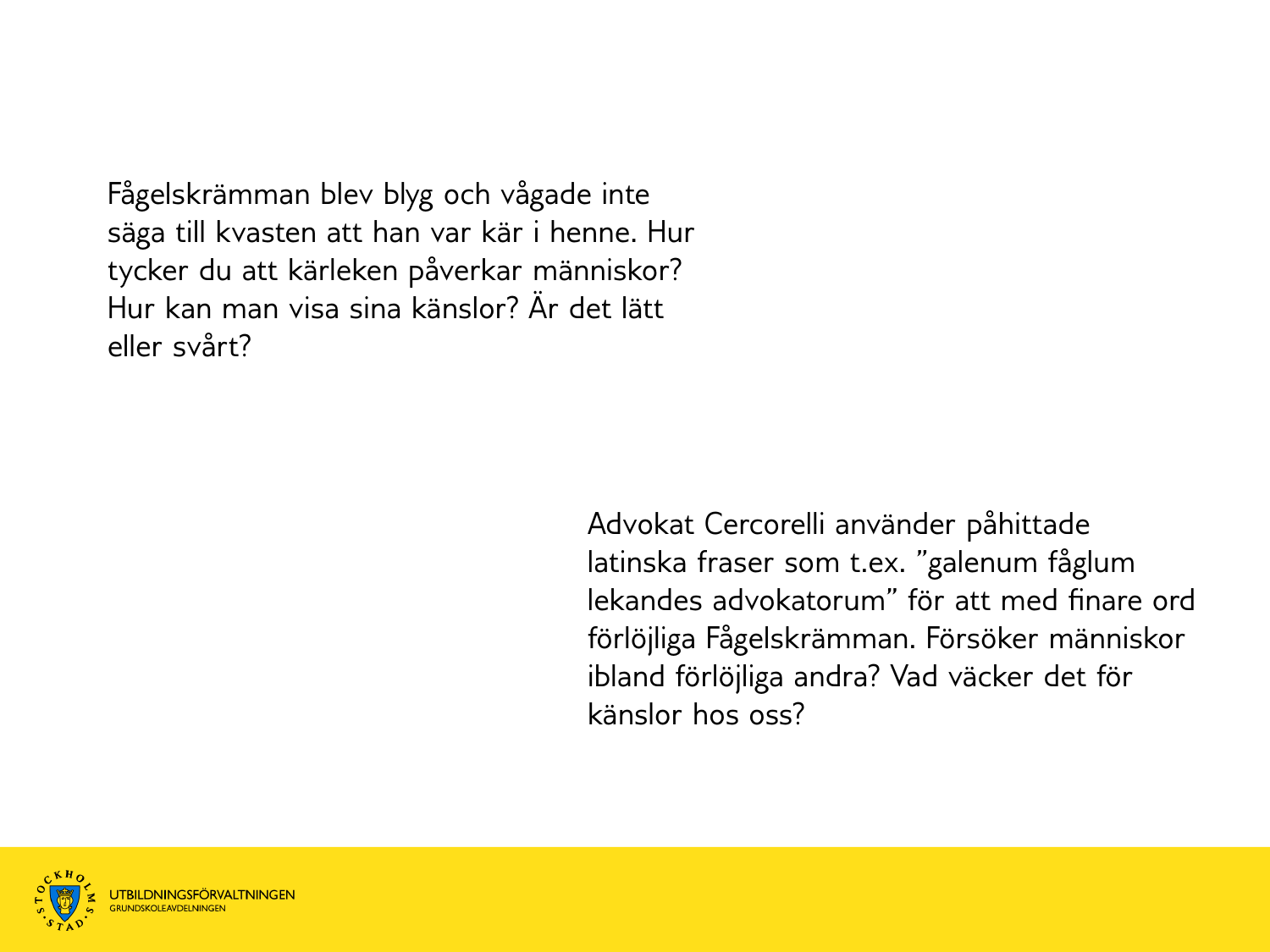

Fågelskrämman blev blyg och vågade inte säga till kvasten att han var kär i henne. Hur tycker du att kärleken påverkar människor? Hur kan man visa sina känslor? Är det lätt eller svårt?
Advokat Cercorelli använder påhittade latinska fraser som t.ex. ”galenum fåglum lekandes advokatorum” för att med finare ord förlöjliga Fågelskrämman. Försöker människor ibland förlöjliga andra? Vad väcker det för känslor hos oss?